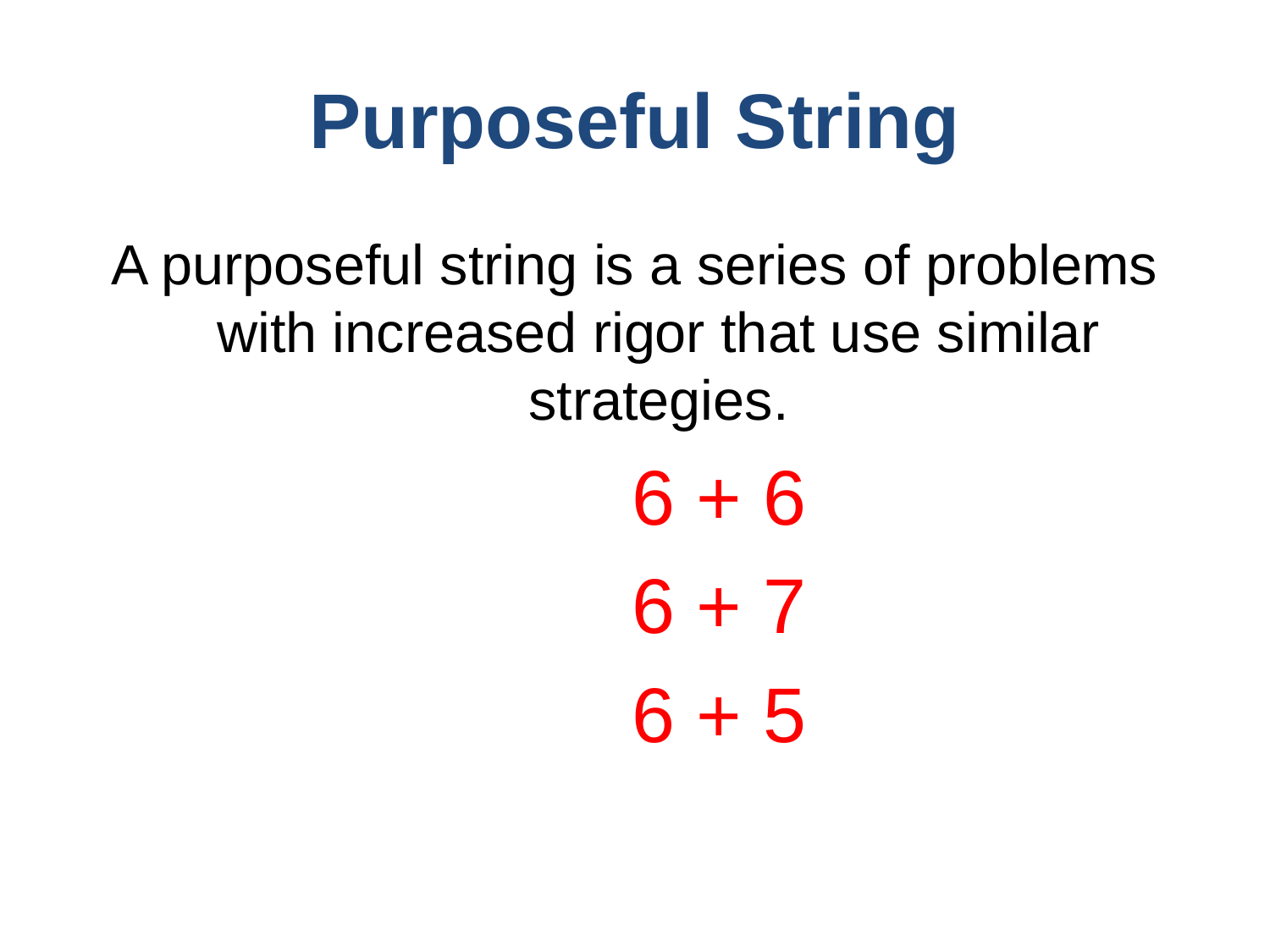

# Purposeful String
A purposeful string is a series of problems with increased rigor that use similar strategies.
					6 + 6
					6 + 7
					6 + 5